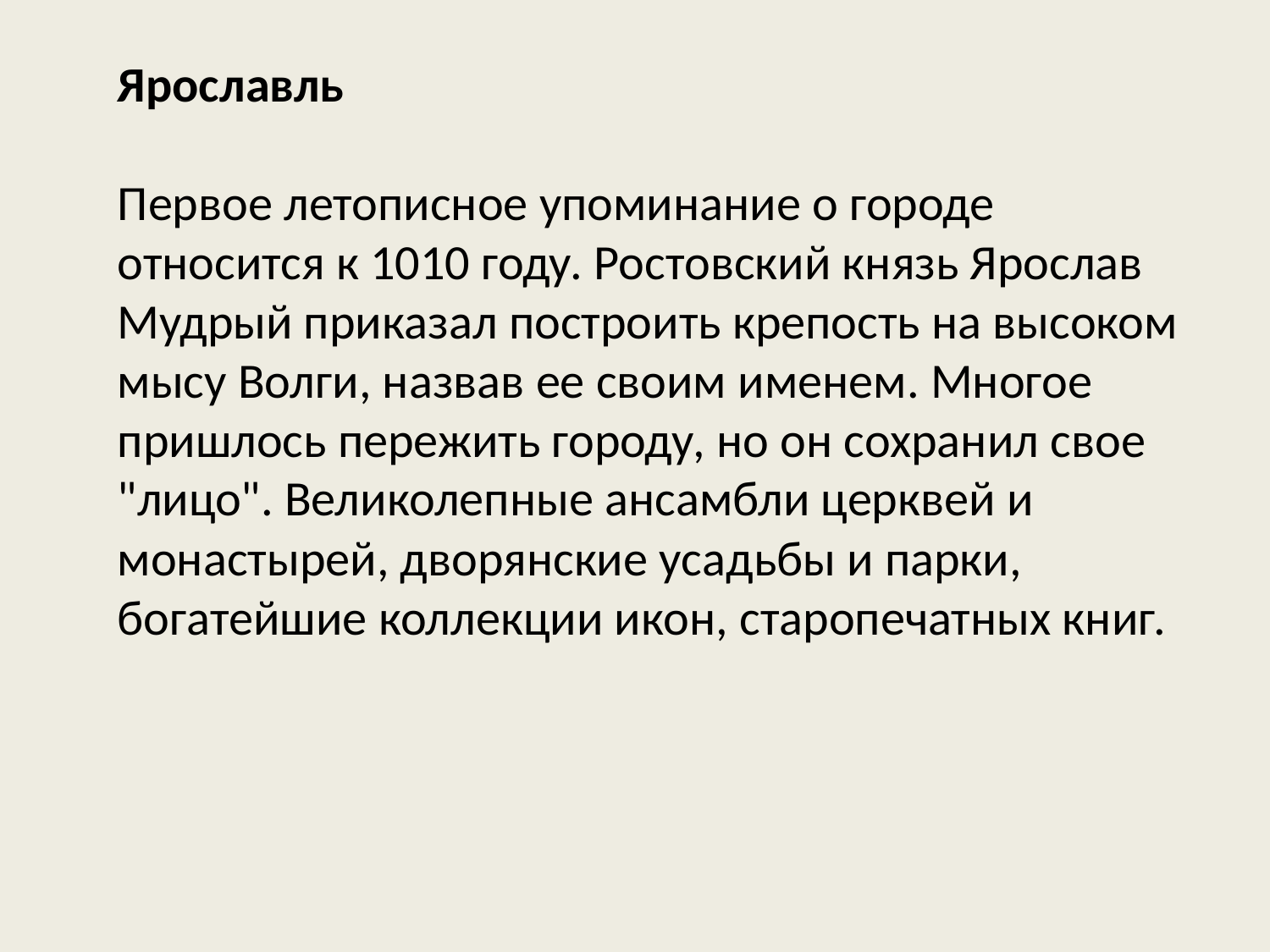

Ярославль 
Первое летописное упоминание о городе относится к 1010 году. Ростовский князь Ярослав Мудрый приказал построить крепость на высоком мысу Волги, назвав ее своим именем. Многое пришлось пережить городу, но он сохранил свое "лицо". Великолепные ансамбли церквей и монастырей, дворянские усадьбы и парки, богатейшие коллекции икон, старопечатных книг.